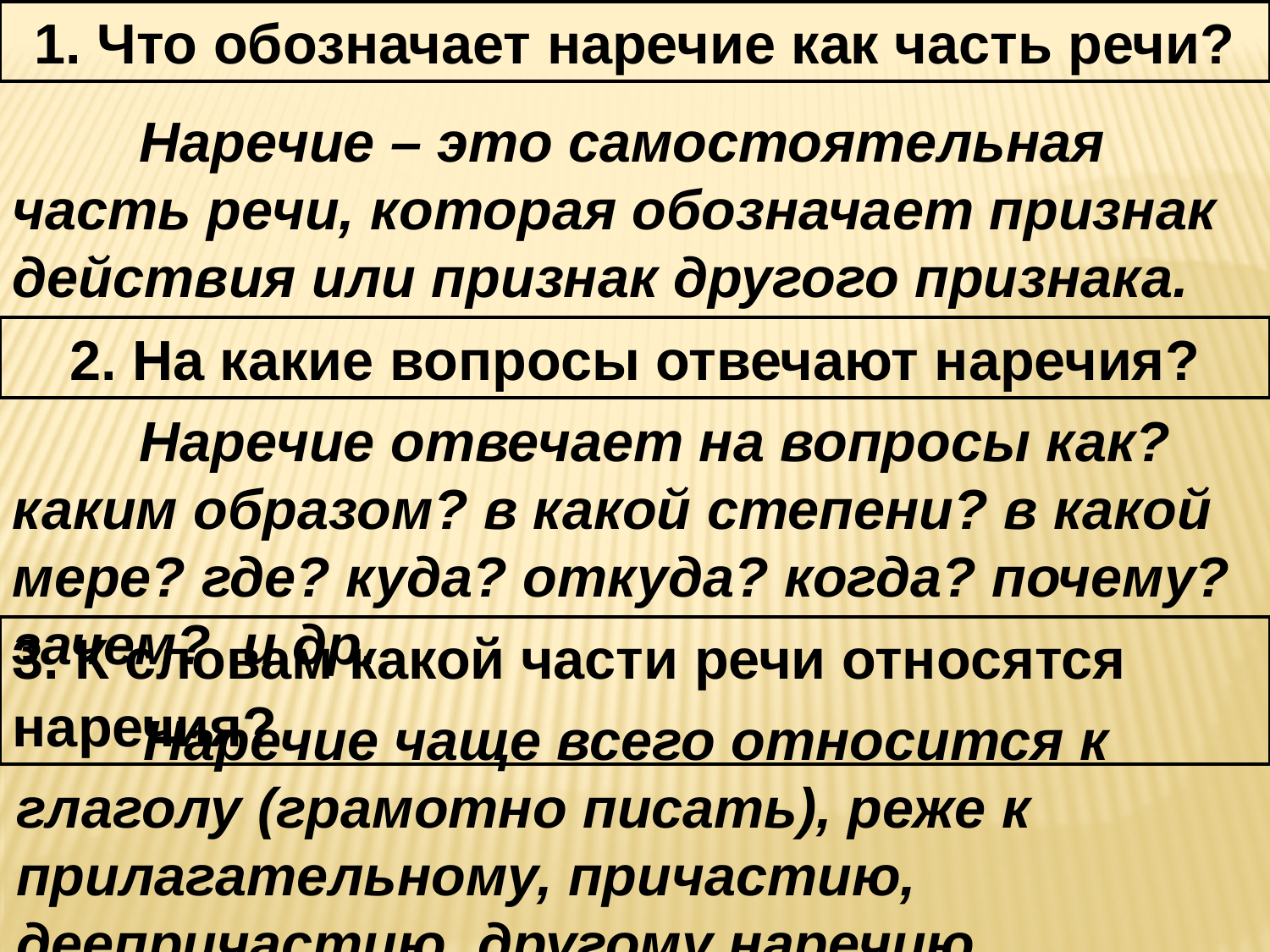

1. Что обозначает наречие как часть речи?
	Наречие – это самостоятельная часть речи, которая обозначает признак действия или признак другого признака.
2. На какие вопросы отвечают наречия?
	Наречие отвечает на вопросы как? каким образом? в какой степени? в какой мере? где? куда? откуда? когда? почему? зачем?  и др.
3. К словам какой части речи относятся наречия?
	Наречие чаще всего относится к глаголу (грамотно писать), реже к прилагательному, причастию, деепричастию, другому наречию